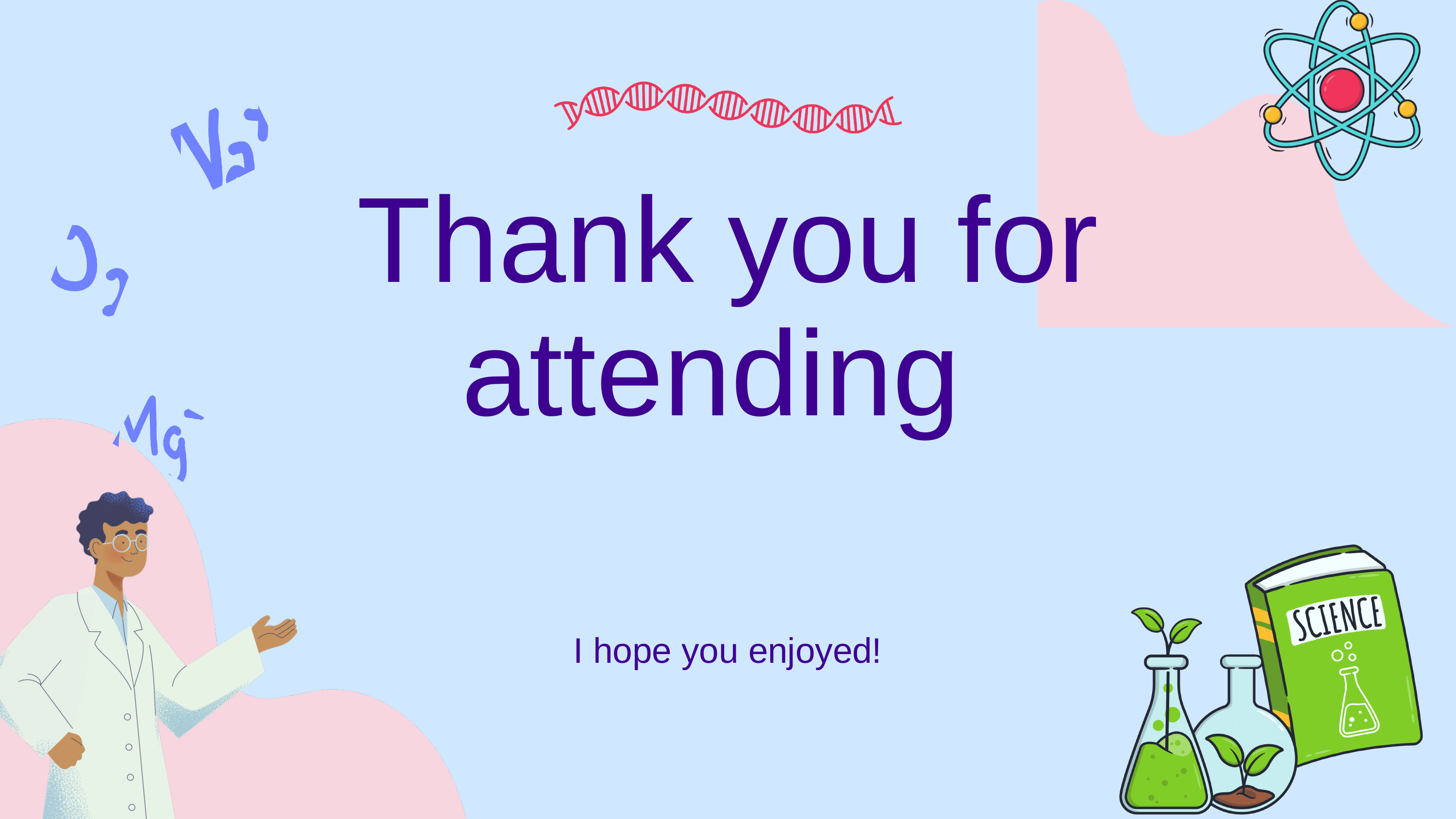

Thank you for attending

I hope you enjoyed!